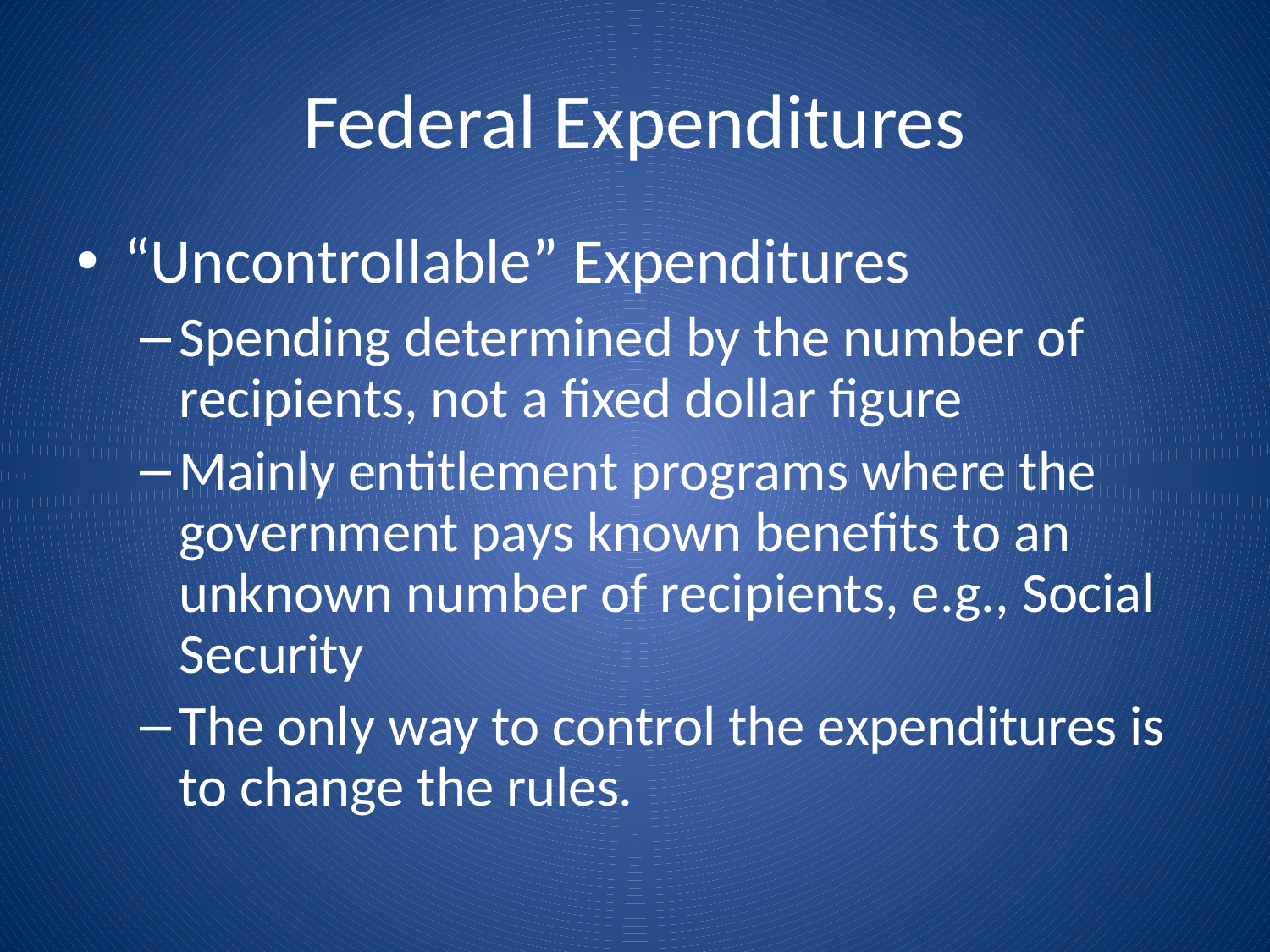

# Federal Expenditures
“Uncontrollable” Expenditures
Spending determined by the number of recipients, not a fixed dollar figure
Mainly entitlement programs where the government pays known benefits to an unknown number of recipients, e.g., Social Security
The only way to control the expenditures is to change the rules.